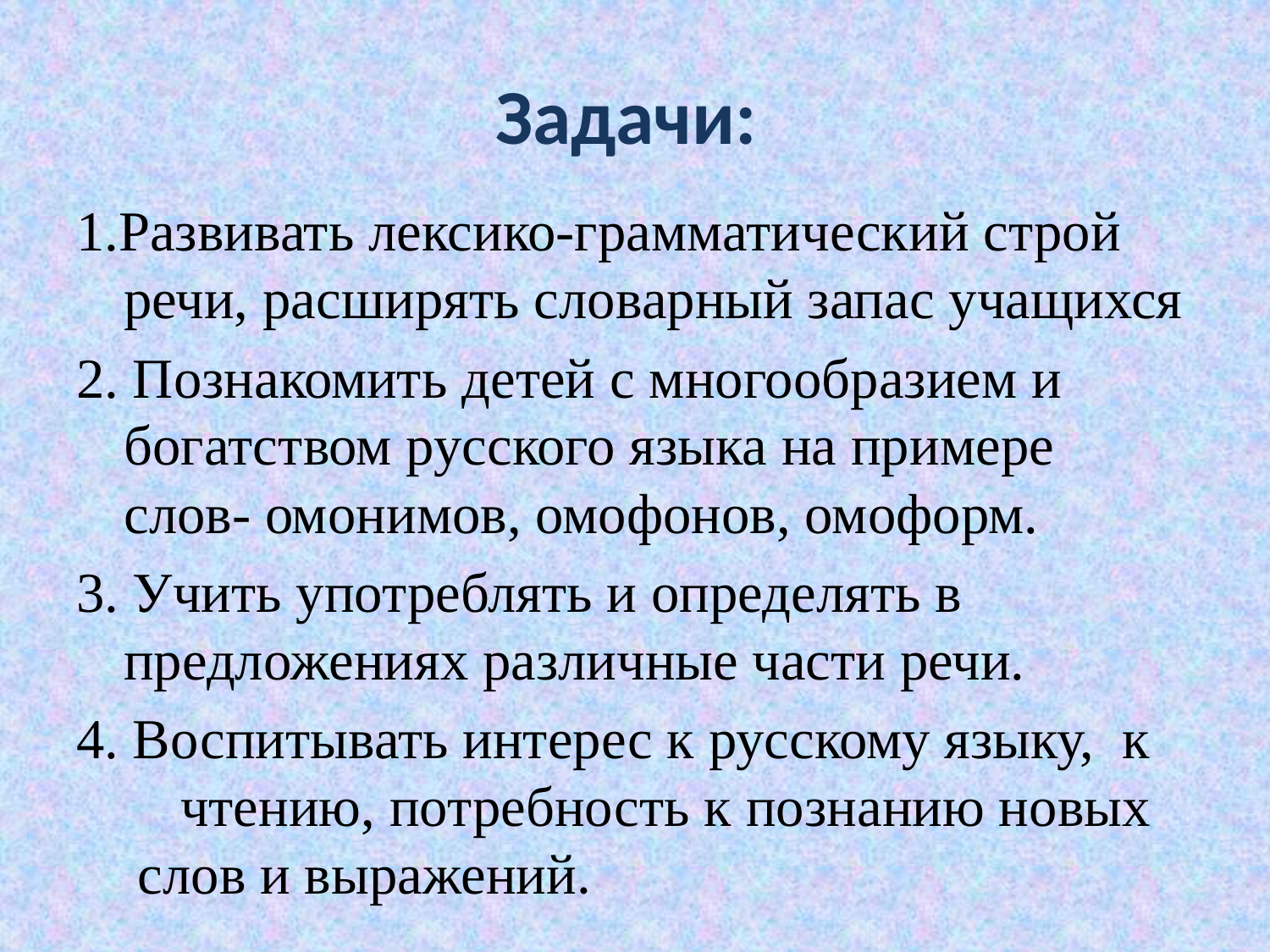

# Задачи:
1.Развивать лексико-грамматический строй речи, расширять словарный запас учащихся
2. Познакомить детей с многообразием и богатством русского языка на примере слов- омонимов, омофонов, омоформ.
3. Учить употреблять и определять в предложениях различные части речи.
4. Воспитывать интерес к русскому языку,  к      чтению, потребность к познанию новых слов и выражений.